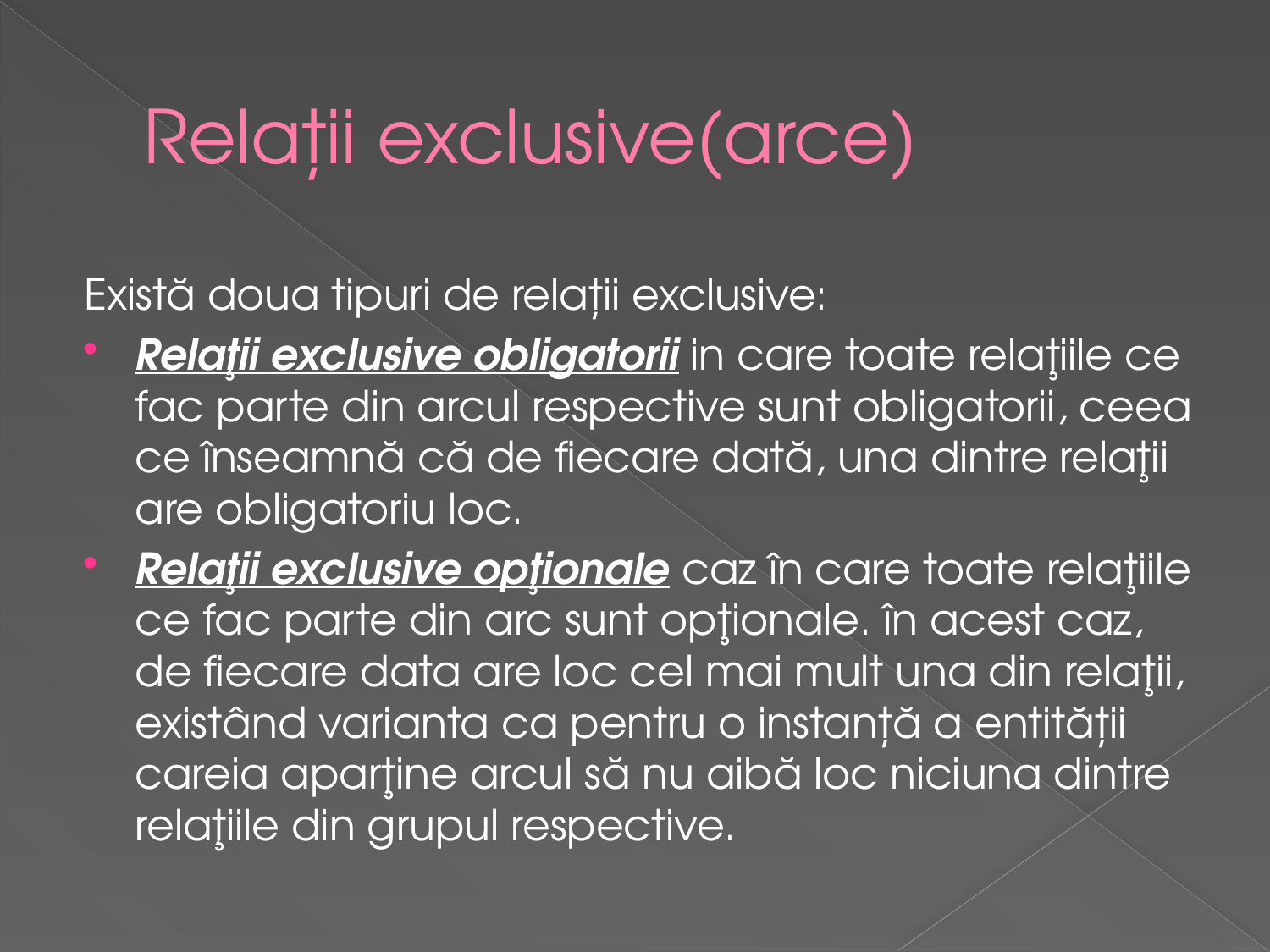

# Relaţii exclusive(arce)
Există doua tipuri de relaţii exclusive:
Relaţii exclusive obligatorii in care toate relaţiile ce fac parte din arcul respective sunt obligatorii, ceea ce înseamnă că de fiecare dată, una dintre relaţii are obligatoriu loc.
Relaţii exclusive opţionale caz în care toate relaţiile ce fac parte din arc sunt opţionale. în acest caz, de fiecare data are loc cel mai mult una din relaţii, existând varianta ca pentru o instanţă a entităţii careia aparţine arcul să nu aibă loc niciuna dintre relaţiile din grupul respective.